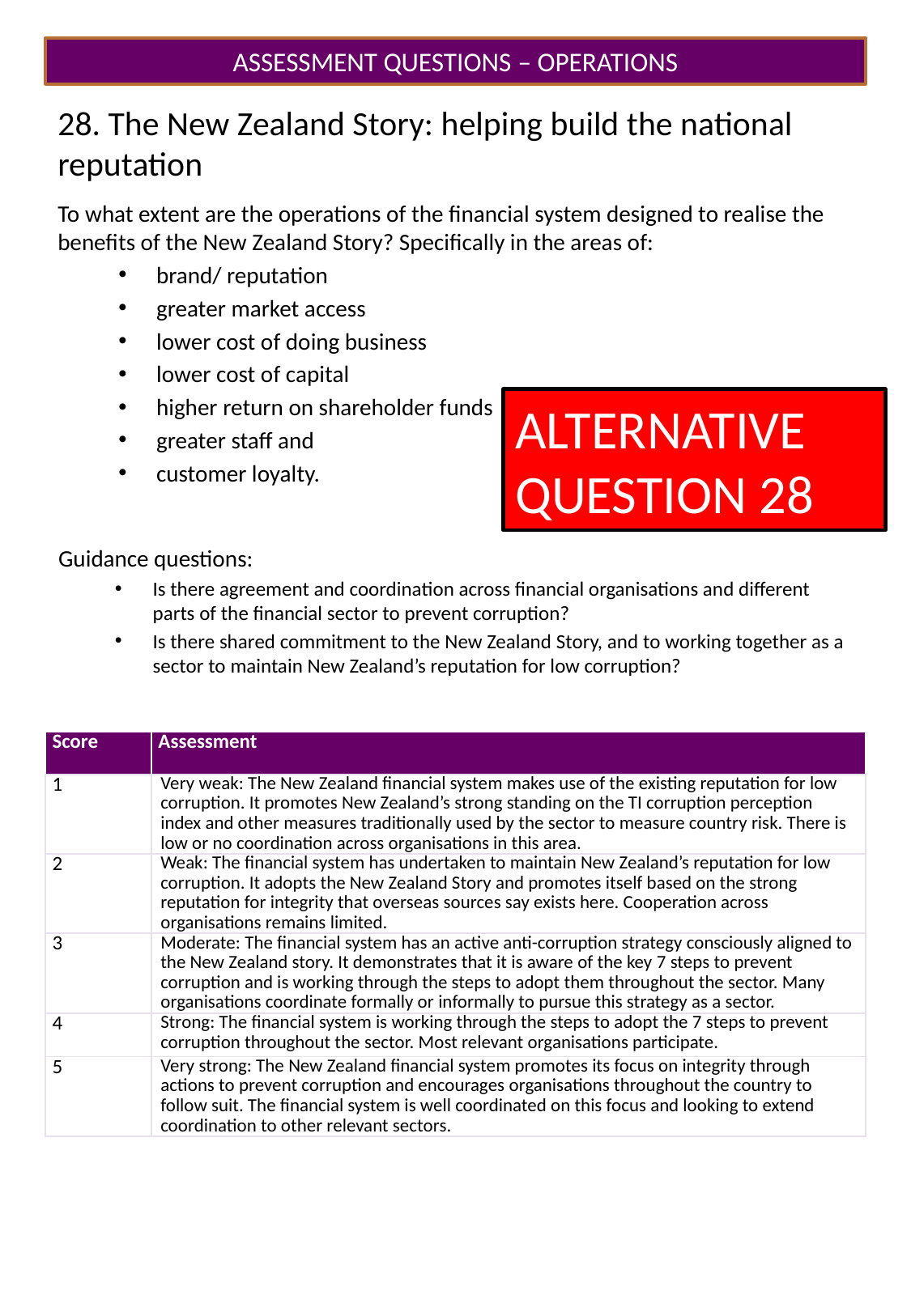

ASSESSMENT QUESTIONS – OPERATIONS
# 28. The New Zealand Story: helping build the national reputation
To what extent are the operations of the financial system designed to realise the benefits of the New Zealand Story? Specifically in the areas of:
brand/ reputation
greater market access
lower cost of doing business
lower cost of capital
higher return on shareholder funds
greater staff and
customer loyalty.

Guidance questions:
Is there agreement and coordination across financial organisations and different parts of the financial sector to prevent corruption?
Is there shared commitment to the New Zealand Story, and to working together as a sector to maintain New Zealand’s reputation for low corruption?
ALTERNATIVE QUESTION 28
| Score | Assessment |
| --- | --- |
| 1 | Very weak: The New Zealand financial system makes use of the existing reputation for low corruption. It promotes New Zealand’s strong standing on the TI corruption perception index and other measures traditionally used by the sector to measure country risk. There is low or no coordination across organisations in this area. |
| 2 | Weak: The financial system has undertaken to maintain New Zealand’s reputation for low corruption. It adopts the New Zealand Story and promotes itself based on the strong reputation for integrity that overseas sources say exists here. Cooperation across organisations remains limited. |
| 3 | Moderate: The financial system has an active anti-corruption strategy consciously aligned to the New Zealand story. It demonstrates that it is aware of the key 7 steps to prevent corruption and is working through the steps to adopt them throughout the sector. Many organisations coordinate formally or informally to pursue this strategy as a sector. |
| 4 | Strong: The financial system is working through the steps to adopt the 7 steps to prevent corruption throughout the sector. Most relevant organisations participate. |
| 5 | Very strong: The New Zealand financial system promotes its focus on integrity through actions to prevent corruption and encourages organisations throughout the country to follow suit. The financial system is well coordinated on this focus and looking to extend coordination to other relevant sectors. |